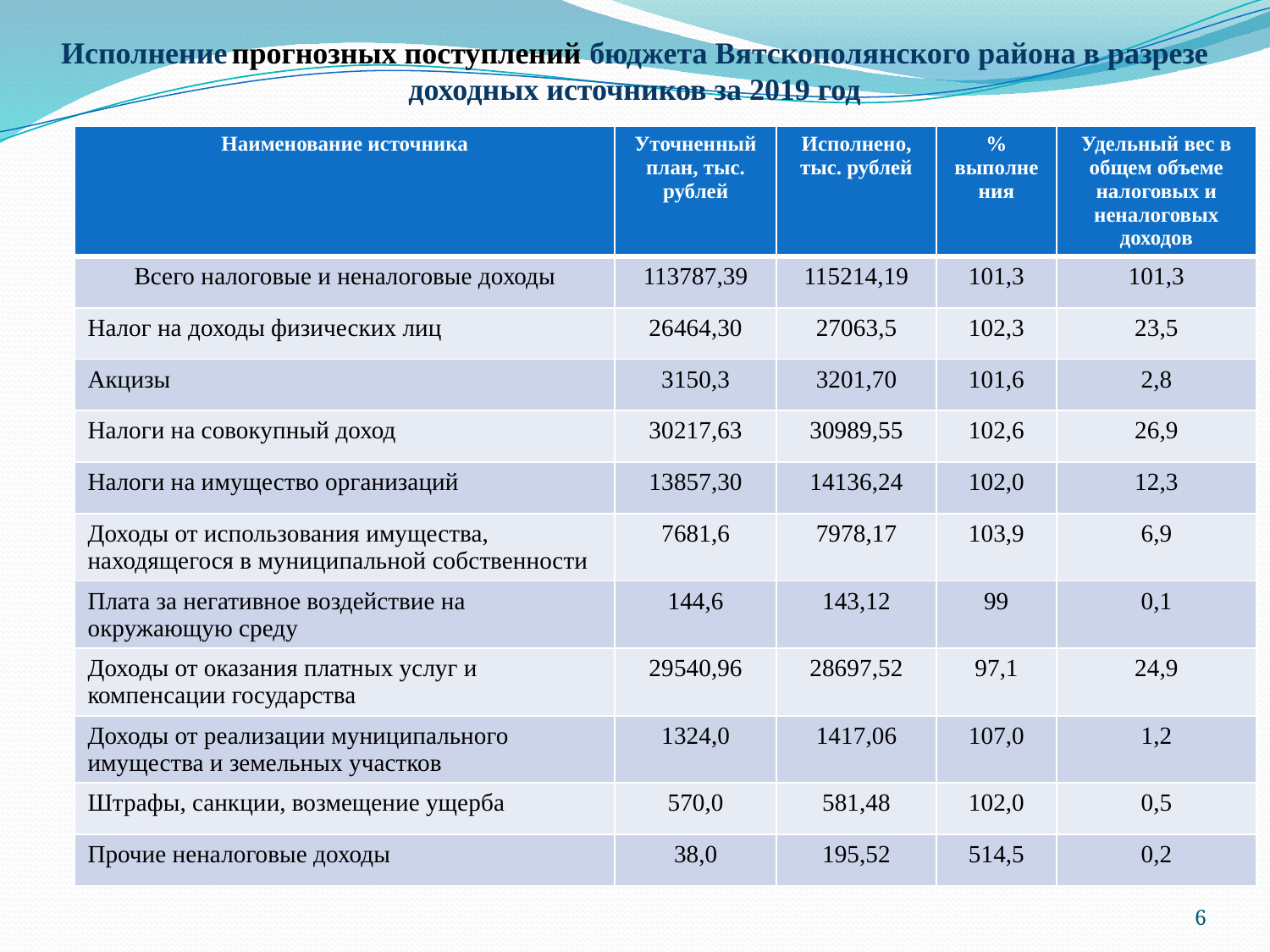

# Исполнение прогнозных поступлений бюджета Вятскополянского района в разрезе доходных источников за 2019 год
| Наименование источника | Уточненный план, тыс. рублей | Исполнено, тыс. рублей | % выполнения | Удельный вес в общем объеме налоговых и неналоговых доходов |
| --- | --- | --- | --- | --- |
| Всего налоговые и неналоговые доходы | 113787,39 | 115214,19 | 101,3 | 101,3 |
| Налог на доходы физических лиц | 26464,30 | 27063,5 | 102,3 | 23,5 |
| Акцизы | 3150,3 | 3201,70 | 101,6 | 2,8 |
| Налоги на совокупный доход | 30217,63 | 30989,55 | 102,6 | 26,9 |
| Налоги на имущество организаций | 13857,30 | 14136,24 | 102,0 | 12,3 |
| Доходы от использования имущества, находящегося в муниципальной собственности | 7681,6 | 7978,17 | 103,9 | 6,9 |
| Плата за негативное воздействие на окружающую среду | 144,6 | 143,12 | 99 | 0,1 |
| Доходы от оказания платных услуг и компенсации государства | 29540,96 | 28697,52 | 97,1 | 24,9 |
| Доходы от реализации муниципального имущества и земельных участков | 1324,0 | 1417,06 | 107,0 | 1,2 |
| Штрафы, санкции, возмещение ущерба | 570,0 | 581,48 | 102,0 | 0,5 |
| Прочие неналоговые доходы | 38,0 | 195,52 | 514,5 | 0,2 |
6